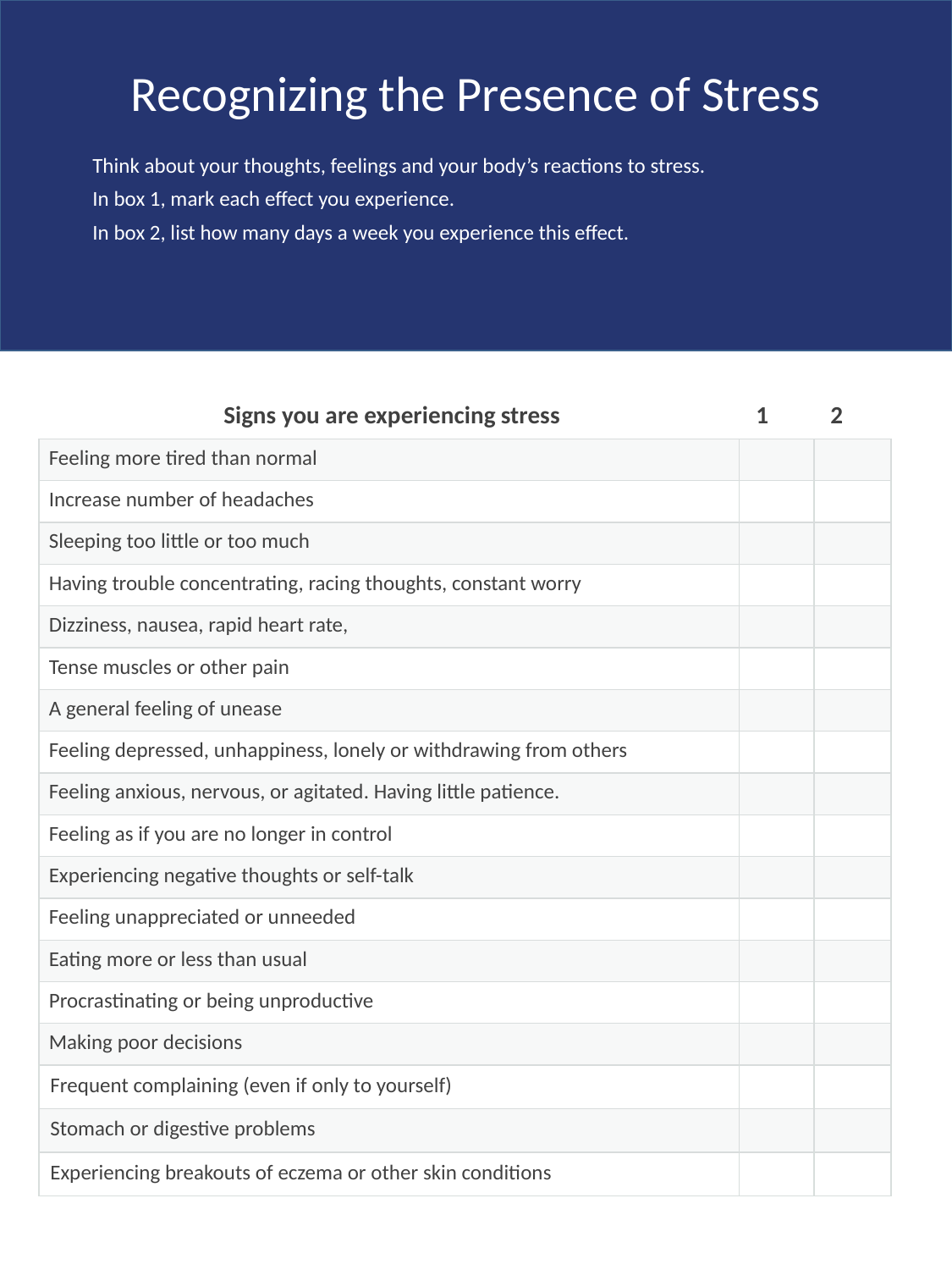

Recognizing the Presence of Stress
Think about your thoughts, feelings and your body’s reactions to stress.
In box 1, mark each effect you experience.
In box 2, list how many days a week you experience this effect.

| Signs you are experiencing stress | 1 | 2 |
| --- | --- | --- |
| Feeling more tired than normal |  |  |
| Increase number of headaches |  |  |
| Sleeping too little or too much |  |  |
| Having trouble concentrating, racing thoughts, constant worry |  |  |
| Dizziness, nausea, rapid heart rate, |  |  |
| Tense muscles or other pain |  |  |
| A general feeling of unease |  |  |
| Feeling depressed, unhappiness, lonely or withdrawing from others |  |  |
| Feeling anxious, nervous, or agitated. Having little patience. |  |  |
| Feeling as if you are no longer in control |  |  |
| Experiencing negative thoughts or self-talk |  |  |
| Feeling unappreciated or unneeded |  |  |
| Eating more or less than usual |  |  |
| Procrastinating or being unproductive |  |  |
| Making poor decisions |  |  |
| Frequent complaining (even if only to yourself) |  |  |
| Stomach or digestive problems |  |  |
| Experiencing breakouts of eczema or other skin conditions |  |  |